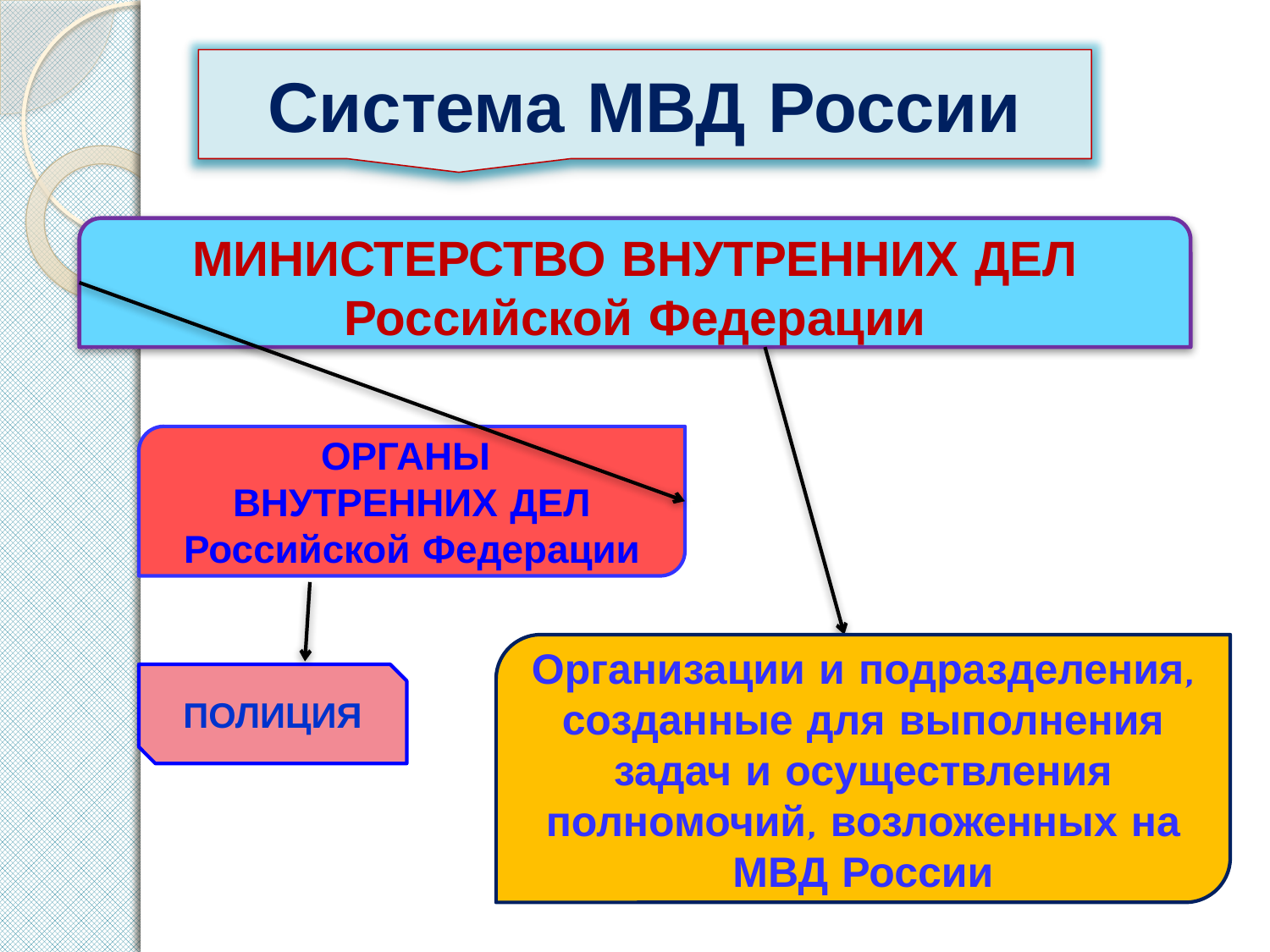

Система МВД России
МИНИСТЕРСТВО ВНУТРЕННИХ ДЕЛ Российской Федерации
ОРГАНЫ
ВНУТРЕННИХ ДЕЛ Российской Федерации
Организации и подразделения, созданные для выполнения задач и осуществления полномочий, возложенных на МВД России
ПОЛИЦИЯ